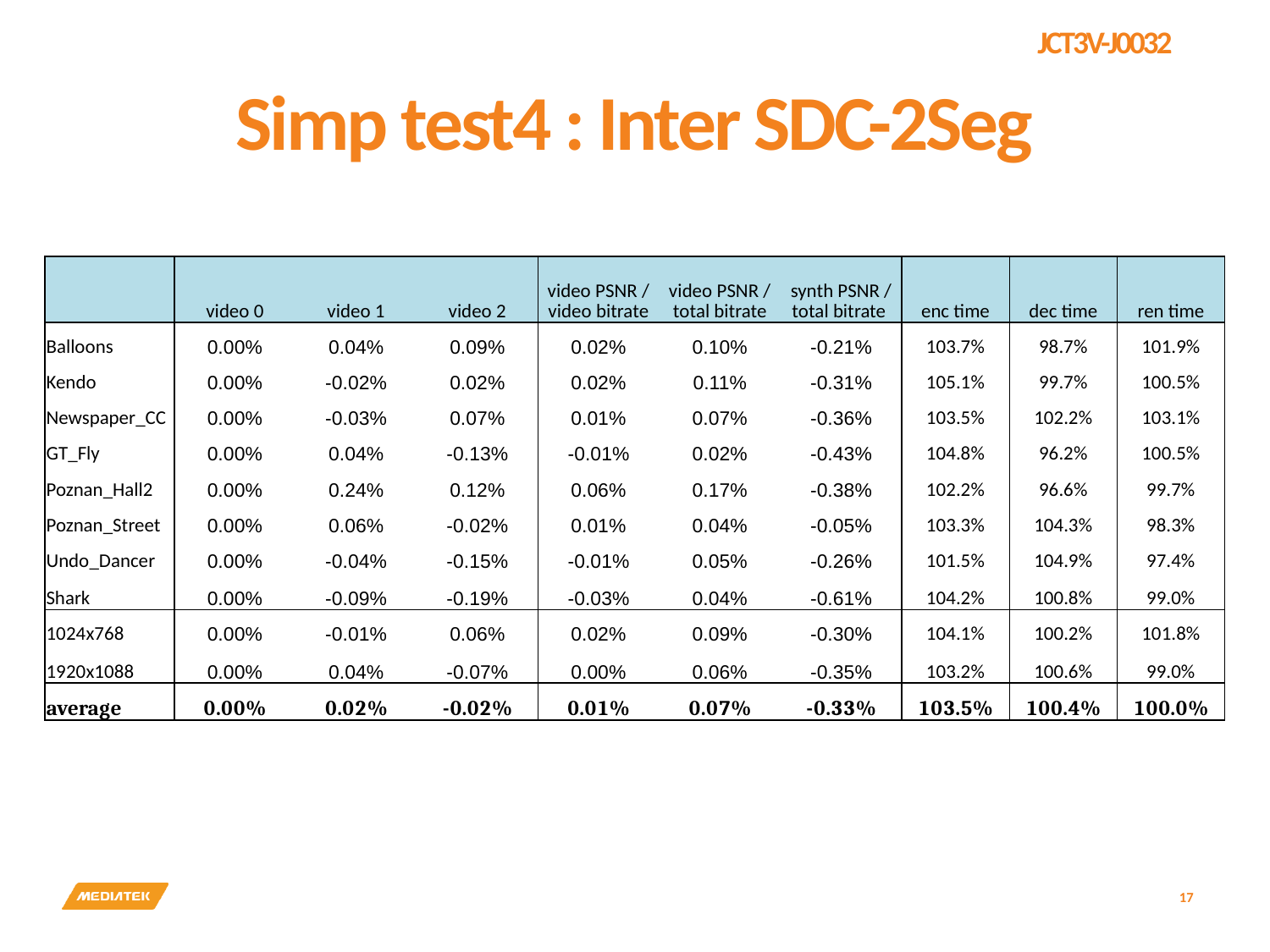

# Simp test4 : Inter SDC-2Seg
|  | video 0 | video 1 | video 2 | video PSNR / video bitrate | video PSNR / total bitrate | synth PSNR / total bitrate | enc time | dec time | ren time |
| --- | --- | --- | --- | --- | --- | --- | --- | --- | --- |
| Balloons | 0.00% | 0.04% | 0.09% | 0.02% | 0.10% | -0.21% | 103.7% | 98.7% | 101.9% |
| Kendo | 0.00% | -0.02% | 0.02% | 0.02% | 0.11% | -0.31% | 105.1% | 99.7% | 100.5% |
| Newspaper\_CC | 0.00% | -0.03% | 0.07% | 0.01% | 0.07% | -0.36% | 103.5% | 102.2% | 103.1% |
| GT\_Fly | 0.00% | 0.04% | -0.13% | -0.01% | 0.02% | -0.43% | 104.8% | 96.2% | 100.5% |
| Poznan\_Hall2 | 0.00% | 0.24% | 0.12% | 0.06% | 0.17% | -0.38% | 102.2% | 96.6% | 99.7% |
| Poznan\_Street | 0.00% | 0.06% | -0.02% | 0.01% | 0.04% | -0.05% | 103.3% | 104.3% | 98.3% |
| Undo\_Dancer | 0.00% | -0.04% | -0.15% | -0.01% | 0.05% | -0.26% | 101.5% | 104.9% | 97.4% |
| Shark | 0.00% | -0.09% | -0.19% | -0.03% | 0.04% | -0.61% | 104.2% | 100.8% | 99.0% |
| 1024x768 | 0.00% | -0.01% | 0.06% | 0.02% | 0.09% | -0.30% | 104.1% | 100.2% | 101.8% |
| 1920x1088 | 0.00% | 0.04% | -0.07% | 0.00% | 0.06% | -0.35% | 103.2% | 100.6% | 99.0% |
| average | 0.00% | 0.02% | -0.02% | 0.01% | 0.07% | -0.33% | 103.5% | 100.4% | 100.0% |
17